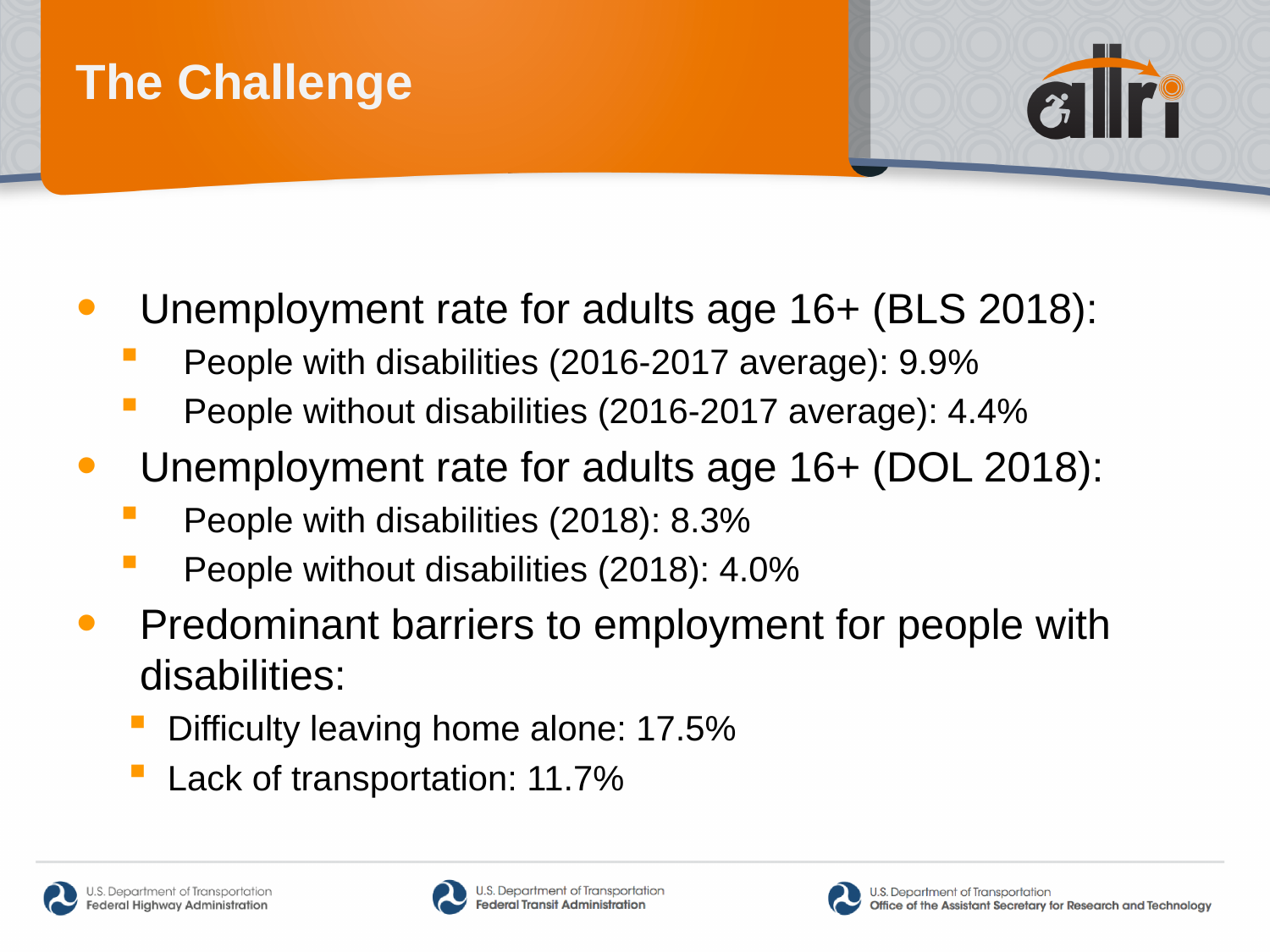

# The Challenge
Unemployment rate for adults age 16+ (BLS 2018):
People with disabilities (2016-2017 average): 9.9%
People without disabilities (2016-2017 average): 4.4%
Unemployment rate for adults age 16+ (DOL 2018):
People with disabilities (2018): 8.3%
People without disabilities (2018): 4.0%
Predominant barriers to employment for people with disabilities:
Difficulty leaving home alone: 17.5%
Lack of transportation: 11.7%